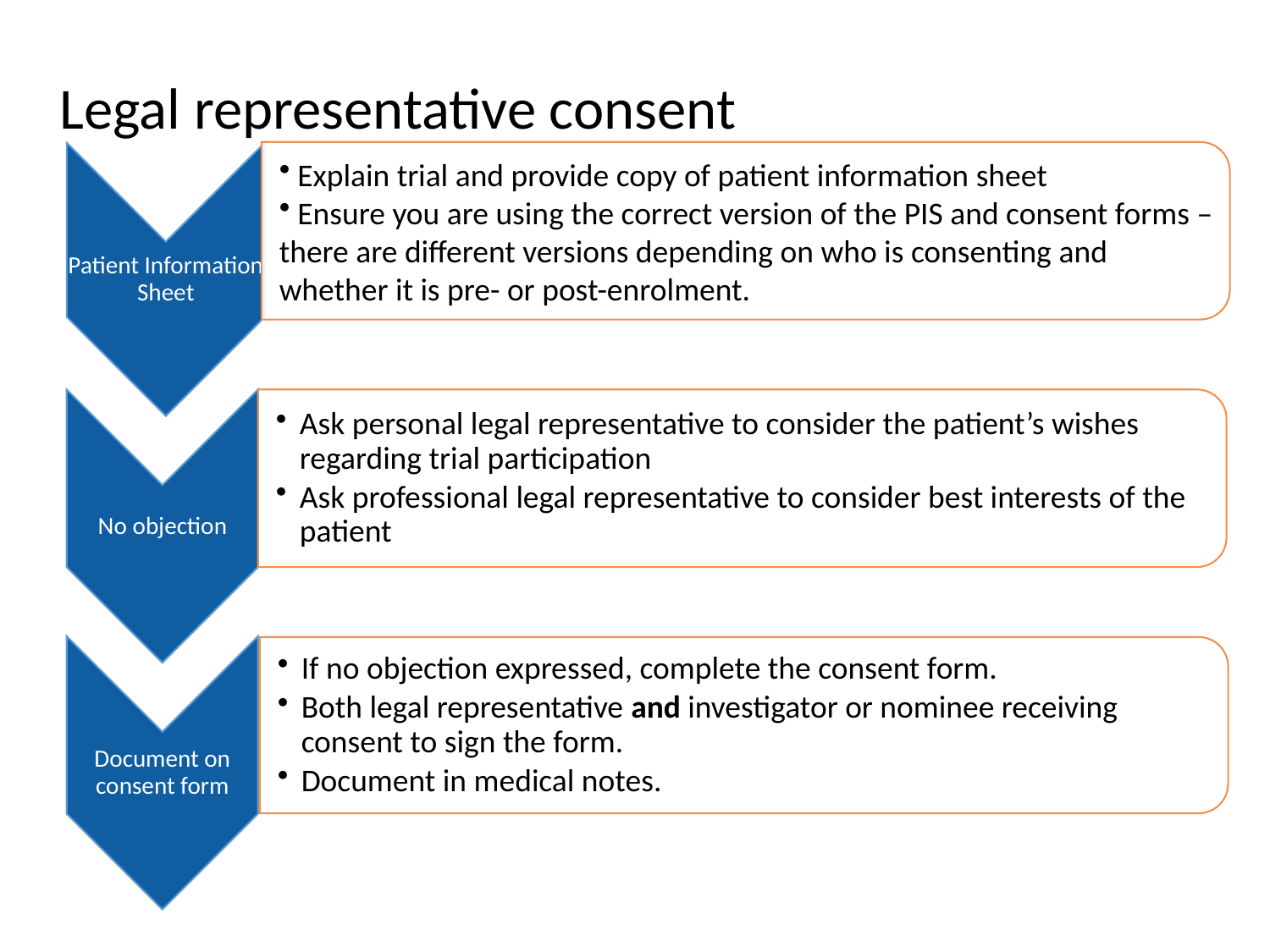

# Legal representative consent
Patient Information Sheet
 Explain trial and provide copy of patient information sheet
 Ensure you are using the correct version of the PIS and consent forms – there are different versions depending on who is consenting and whether it is pre- or post-enrolment.
No objection
Ask personal legal representative to consider the patient’s wishes regarding trial participation
Ask professional legal representative to consider best interests of the patient
Document on consent form
If no objection expressed, complete the consent form.
Both legal representative and investigator or nominee receiving consent to sign the form.
Document in medical notes.